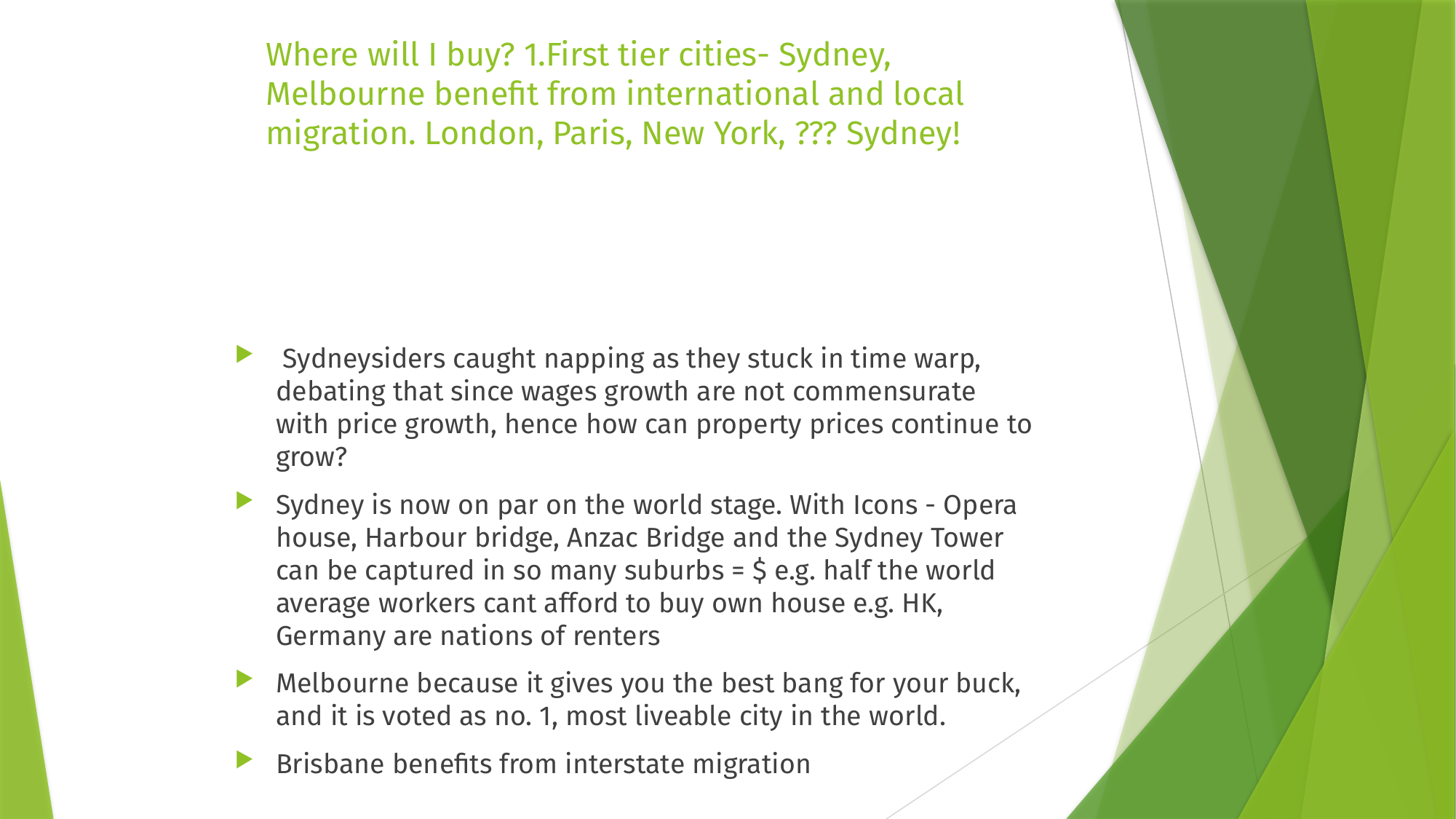

# Where will I buy? 1.First tier cities- Sydney, Melbourne benefit from international and local migration. London, Paris, New York, ??? Sydney!
 Sydneysiders caught napping as they stuck in time warp, debating that since wages growth are not commensurate with price growth, hence how can property prices continue to grow?
Sydney is now on par on the world stage. With Icons - Opera house, Harbour bridge, Anzac Bridge and the Sydney Tower can be captured in so many suburbs = $ e.g. half the world average workers cant afford to buy own house e.g. HK, Germany are nations of renters
Melbourne because it gives you the best bang for your buck, and it is voted as no. 1, most liveable city in the world.
Brisbane benefits from interstate migration